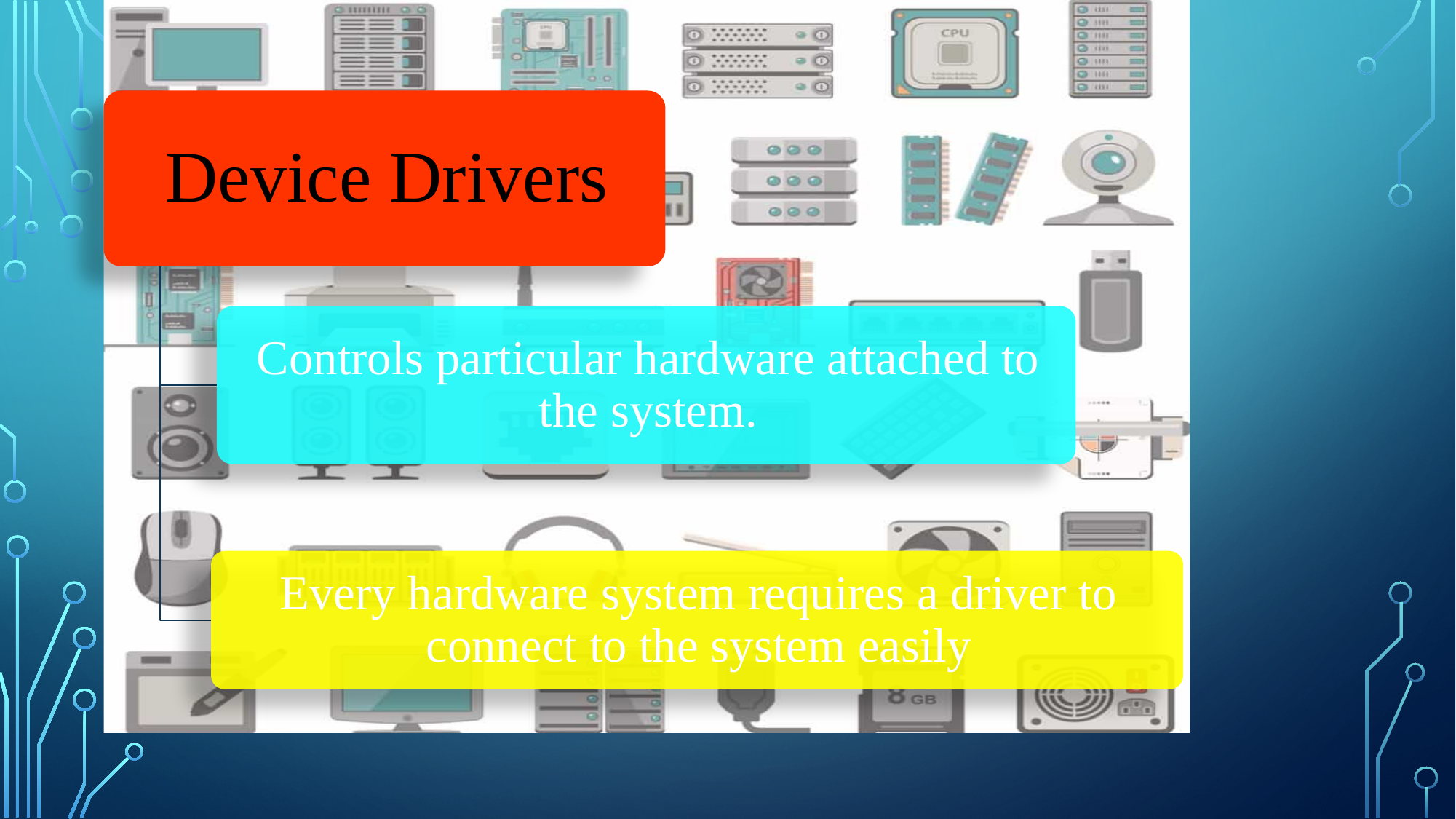

Device Drivers
Controls particular hardware attached to the system.
Every hardware system requires a driver to connect to the system easily